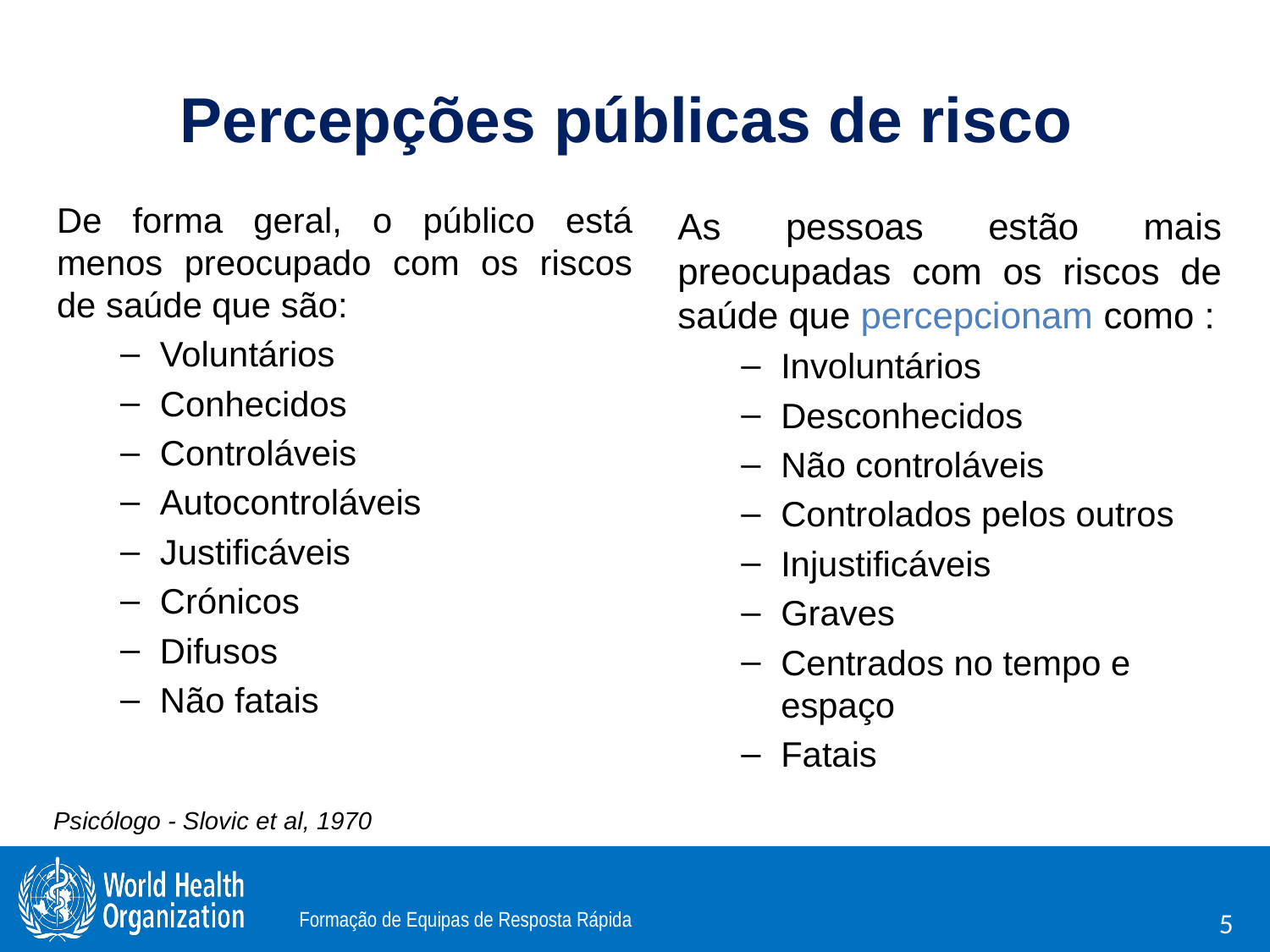

# Percepções públicas de risco
De forma geral, o público está menos preocupado com os riscos de saúde que são:
Voluntários
Conhecidos
Controláveis
Autocontroláveis
Justificáveis
Crónicos
Difusos
Não fatais

As pessoas estão mais preocupadas com os riscos de saúde que percepcionam como :
Involuntários
Desconhecidos
Não controláveis
Controlados pelos outros
Injustificáveis
Graves
Centrados no tempo e espaço
Fatais
 Psicólogo - Slovic et al, 1970